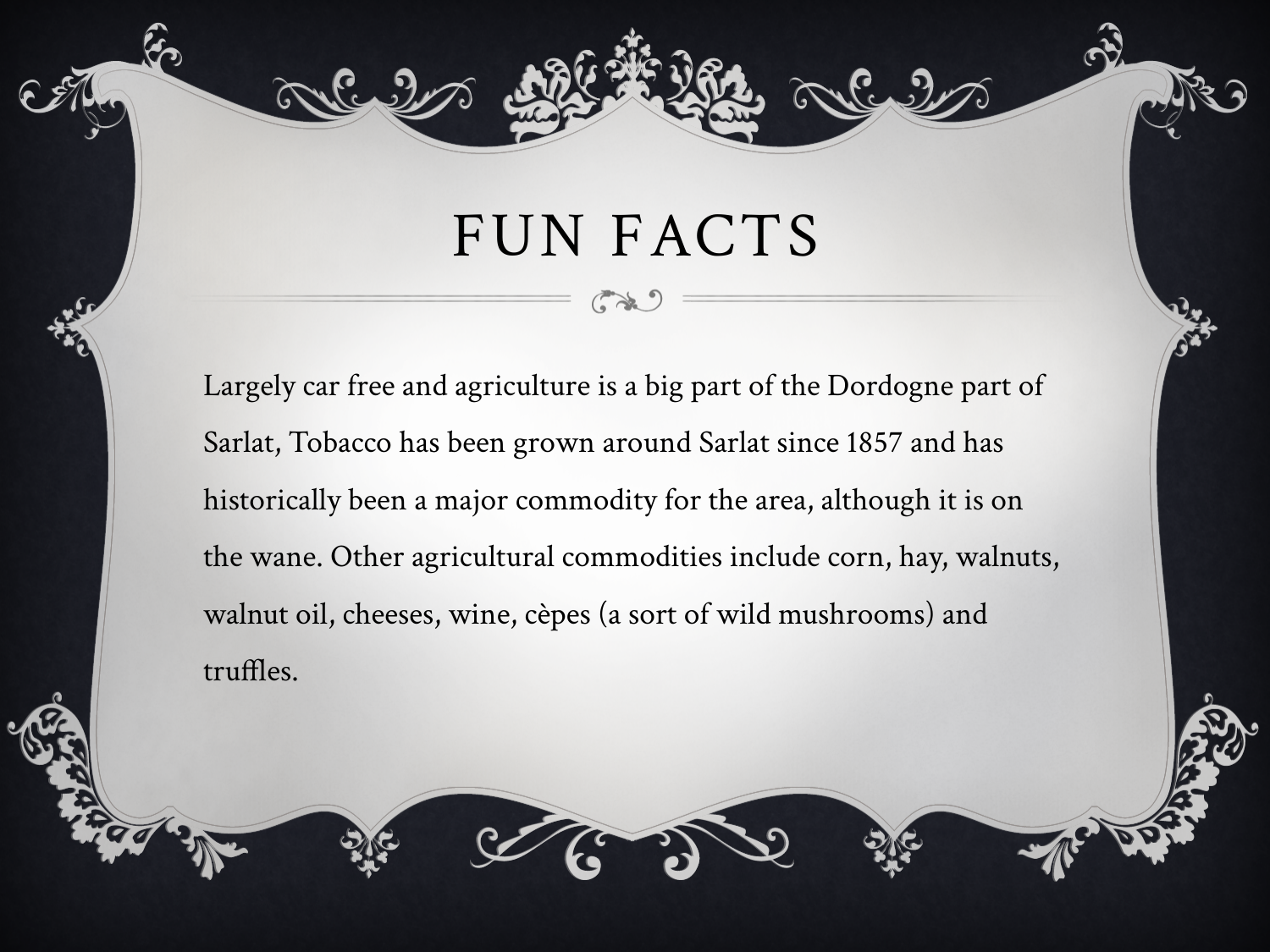

# FUN FACTS
Largely car free and agriculture is a big part of the Dordogne part of Sarlat, Tobacco has been grown around Sarlat since 1857 and has historically been a major commodity for the area, although it is on the wane. Other agricultural commodities include corn, hay, walnuts, walnut oil, cheeses, wine, cèpes (a sort of wild mushrooms) and truffles.